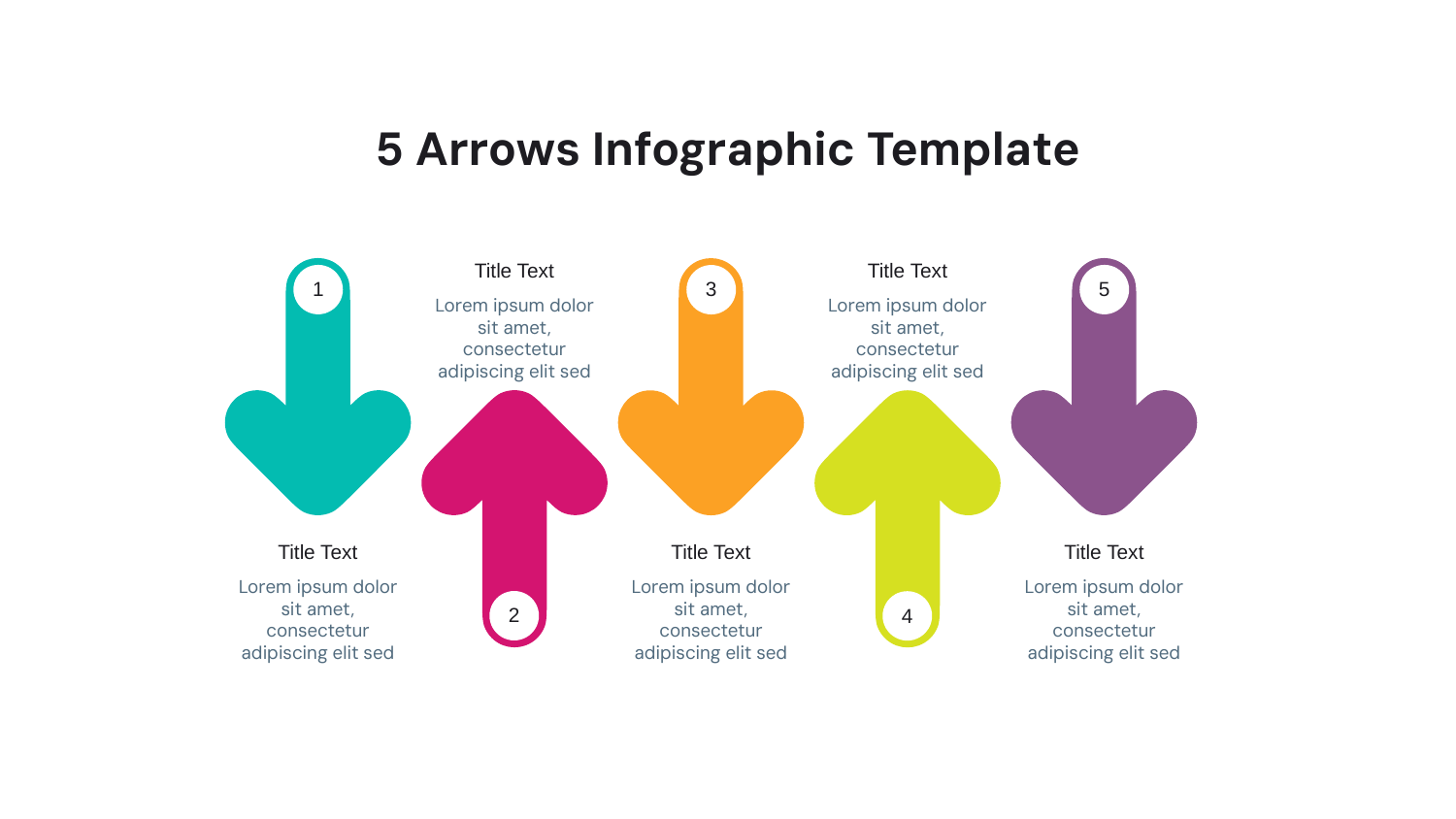

5 Arrows Infographic Template
Title Text
Title Text

5
1
3
Lorem ipsum dolor sit amet, consectetur adipiscing elit sed
Lorem ipsum dolor sit amet, consectetur adipiscing elit sed

Title Text
Title Text
Title Text
Lorem ipsum dolor sit amet, consectetur adipiscing elit sed
Lorem ipsum dolor sit amet, consectetur adipiscing elit sed
Lorem ipsum dolor sit amet, consectetur adipiscing elit sed

2
4